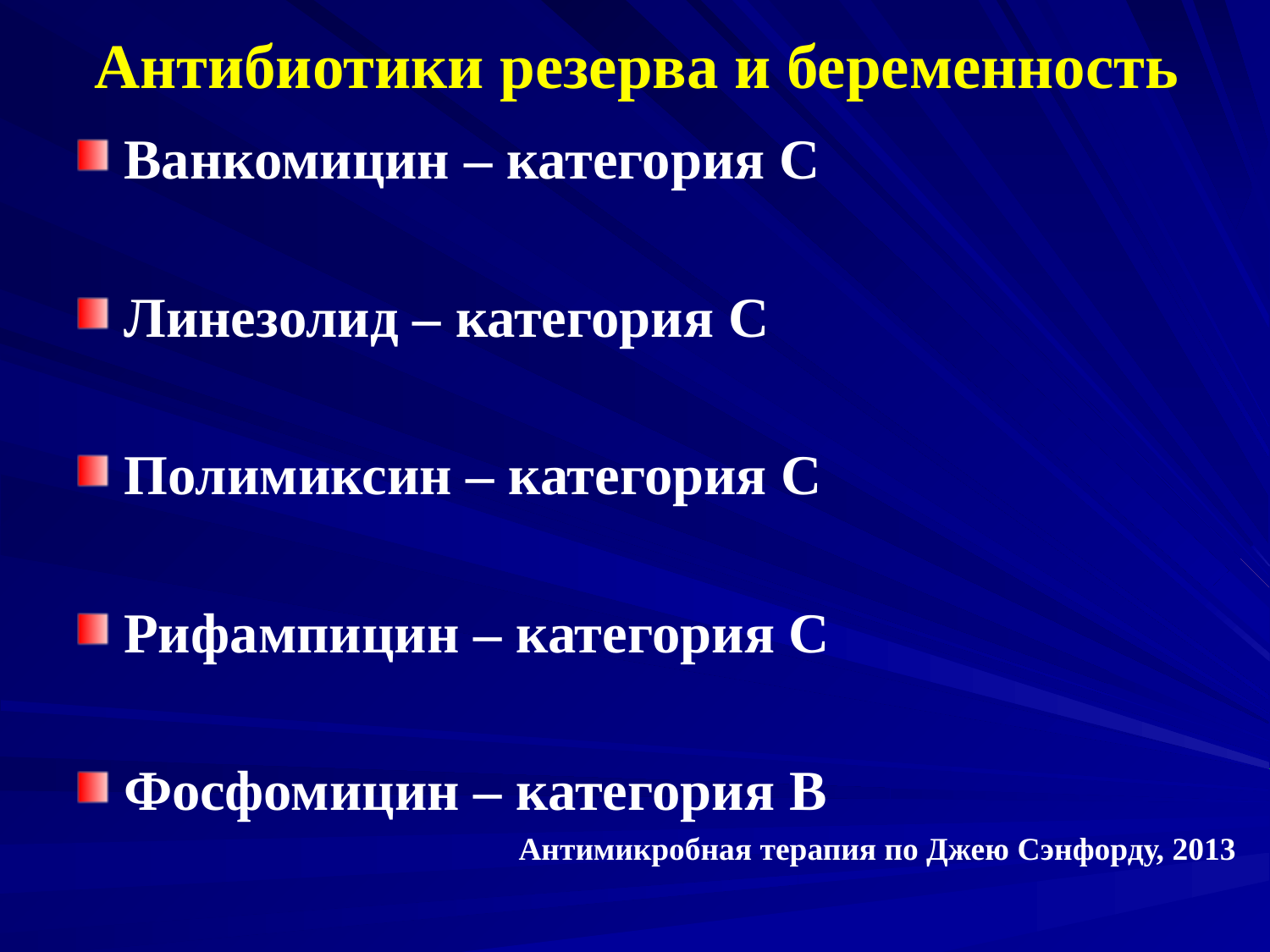

# Антибиотики резерва и беременность
Ванкомицин – категория С

Линезолид – категория С

Полимиксин – категория С

Рифампицин – категория С

Фосфомицин – категория В
                                                       Антимикробная терапия по Джею Сэнфорду, 2013